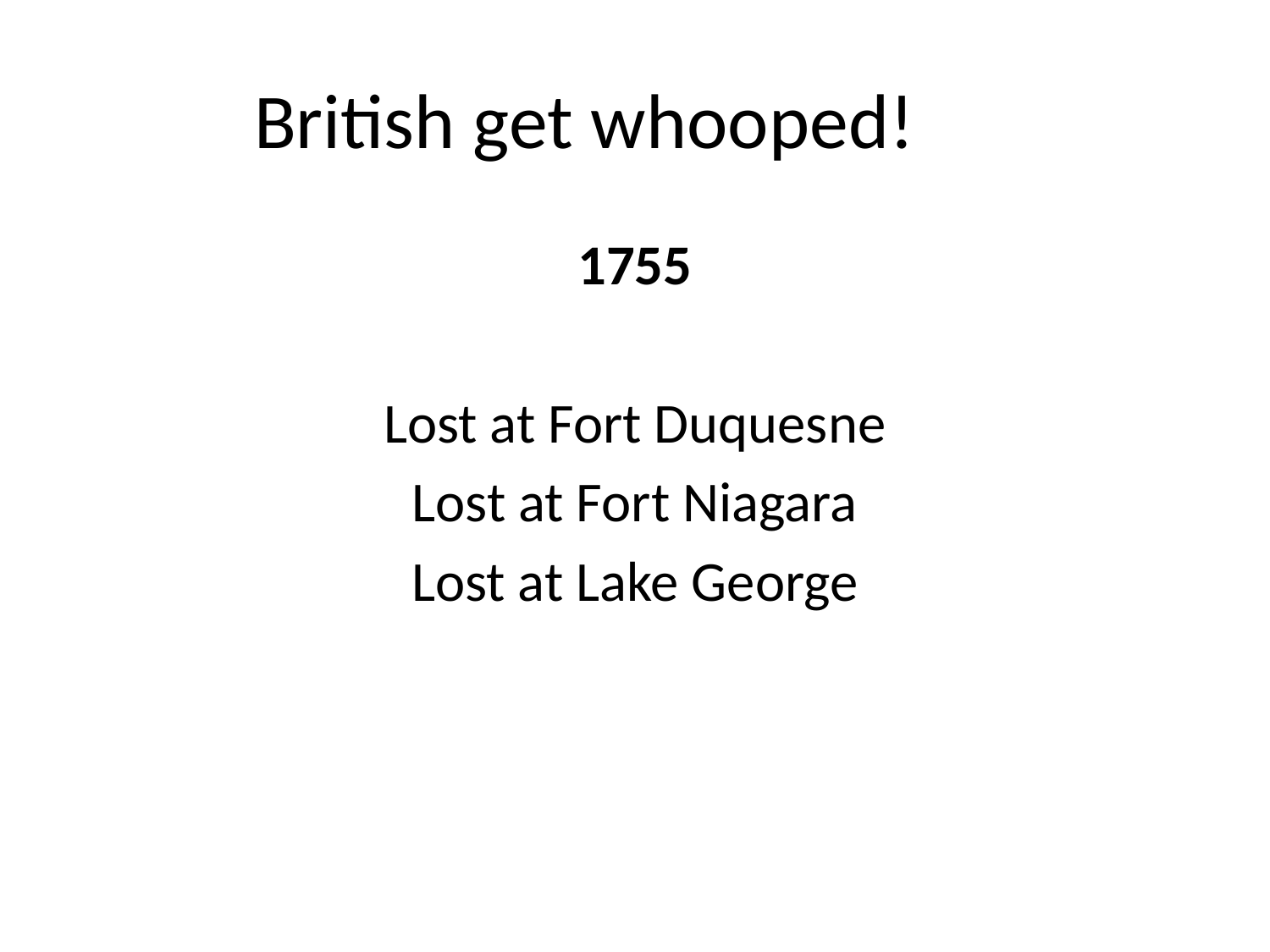

# British get whooped!
1755

Lost at Fort Duquesne
Lost at Fort Niagara
Lost at Lake George